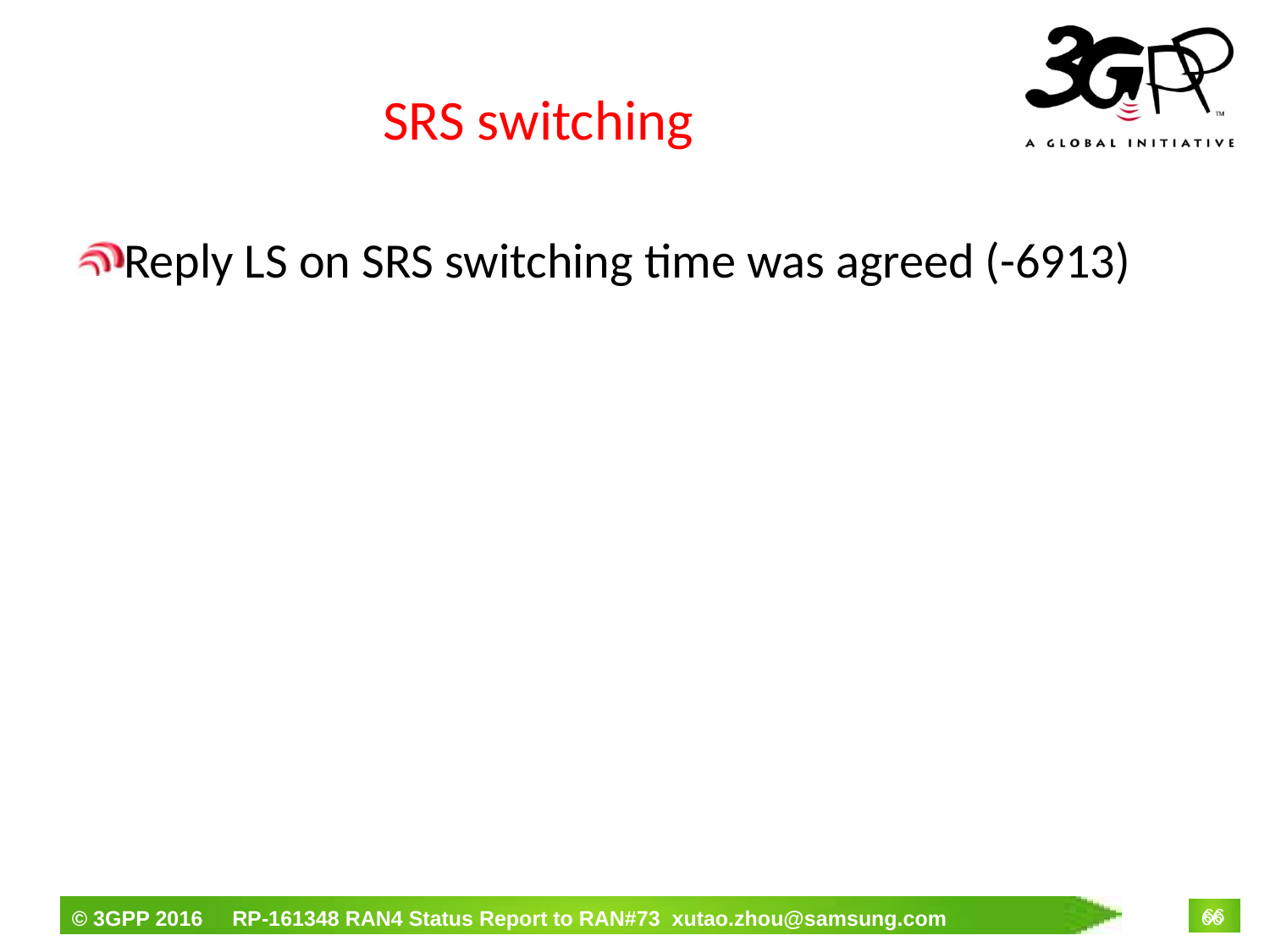

# SRS switching
Reply LS on SRS switching time was agreed (-6913)
66